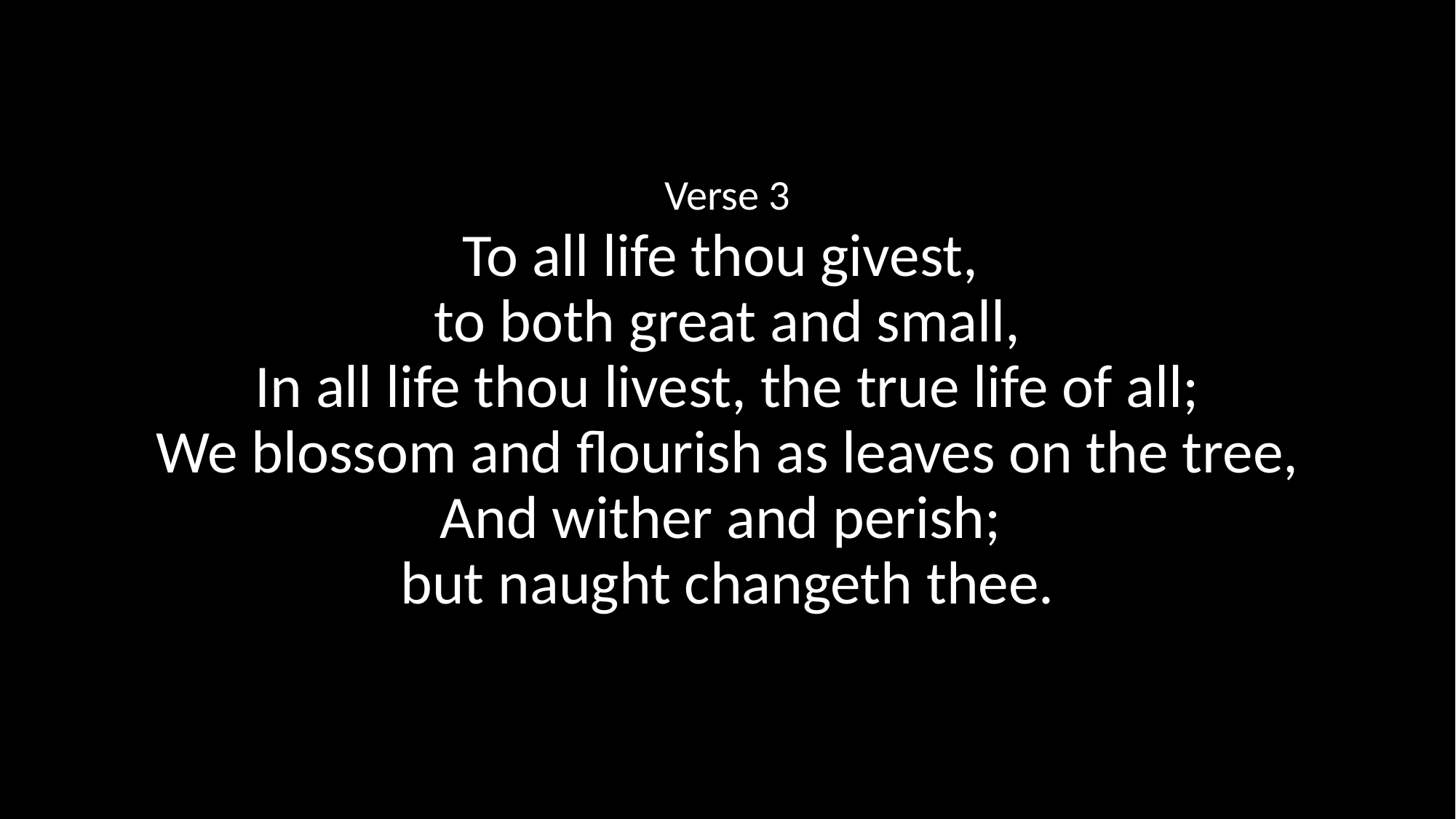

Verse 3
To all life thou givest,
to both great and small,
In all life thou livest, the true life of all;
We blossom and flourish as leaves on the tree,
And wither and perish;
but naught changeth thee.